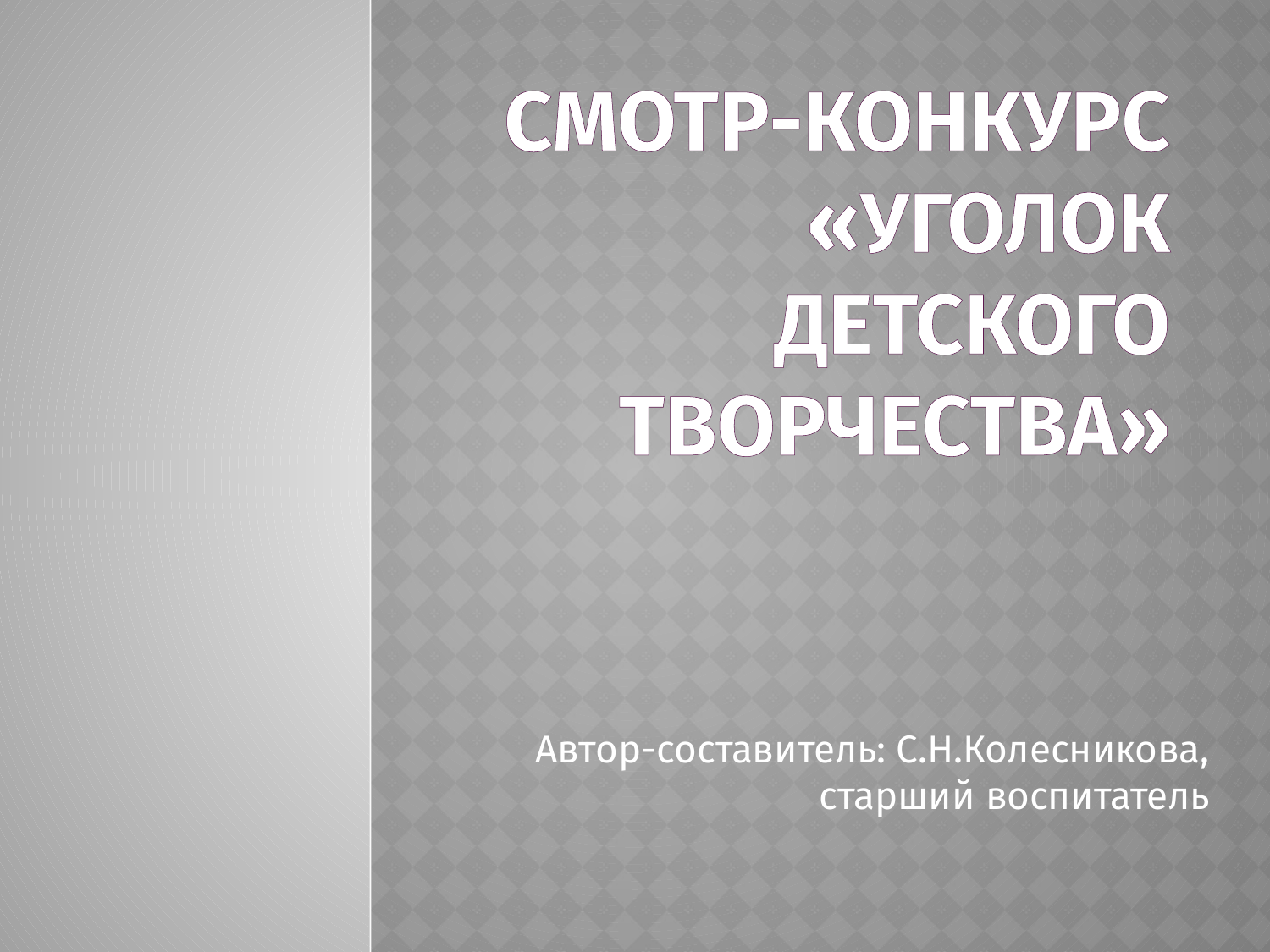

# Смотр-конкурс «Уголок детского творчества»
Автор-составитель: С.Н.Колесникова, старший воспитатель